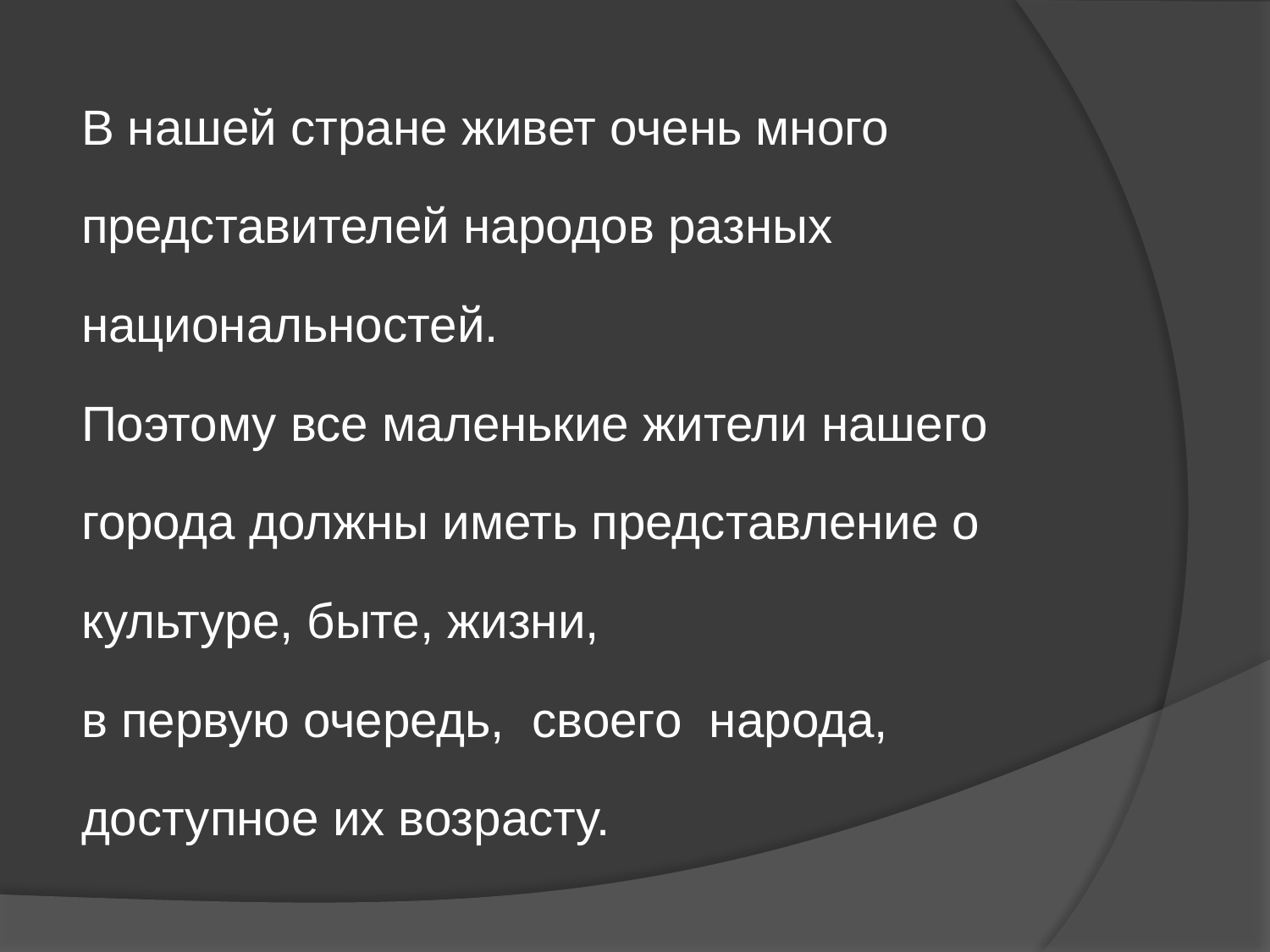

В нашей стране живет очень много
представителей народов разных
национальностей.
Поэтому все маленькие жители нашего
города должны иметь представление о
культуре, быте, жизни,
в первую очередь,  своего  народа,
доступное их возрасту.